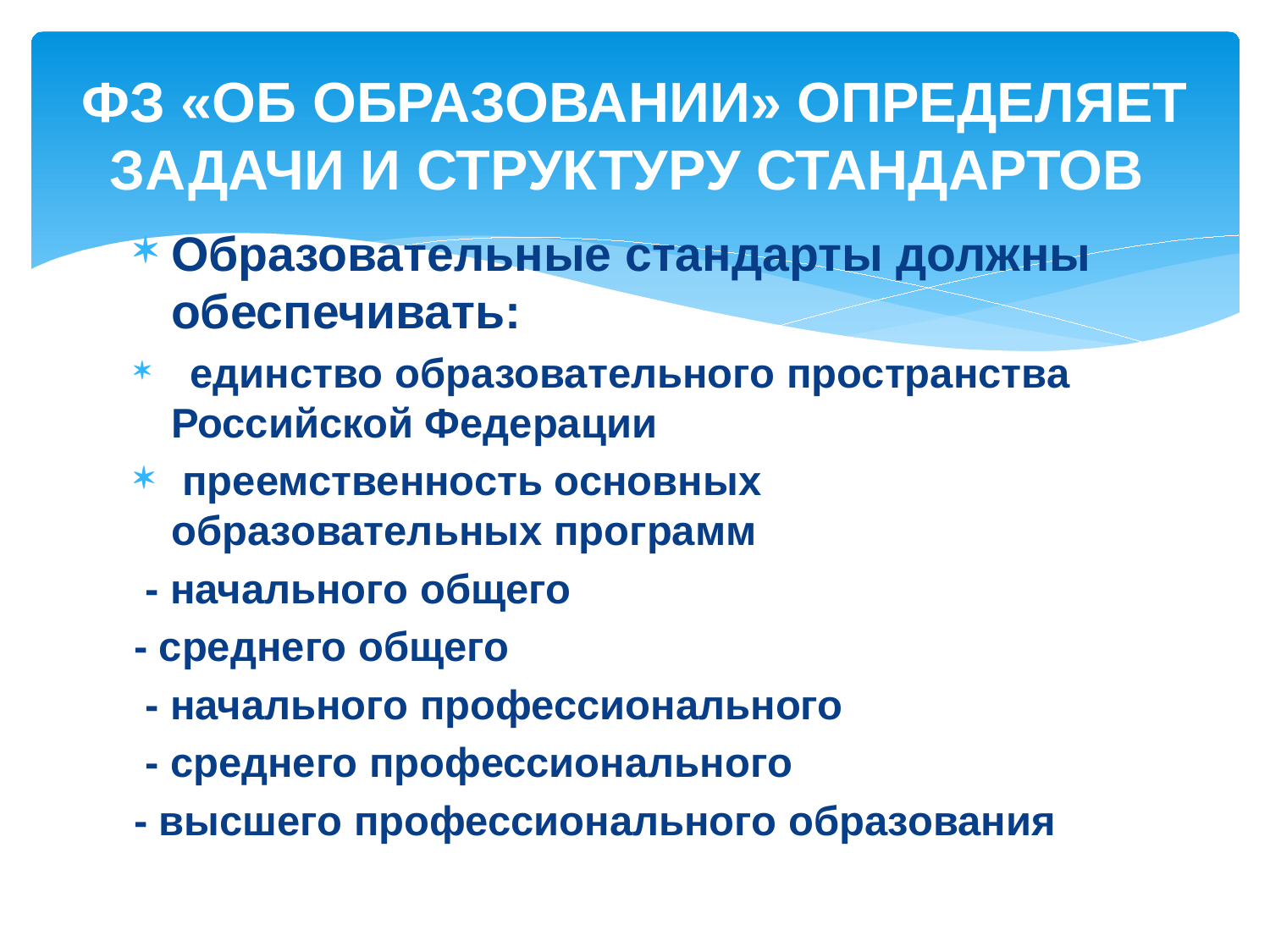

# ФЗ «ОБ ОБРАЗОВАНИИ» ОПРЕДЕЛЯЕТ ЗАДАЧИ И СТРУКТУРУ СТАНДАРТОВ
Образовательные стандарты должны обеспечивать:
  единство образовательного пространства Российской Федерации
 преемственность основных образовательных программ
 - начального общего
- среднего общего
 - начального профессионального
 - среднего профессионального
- высшего профессионального образования